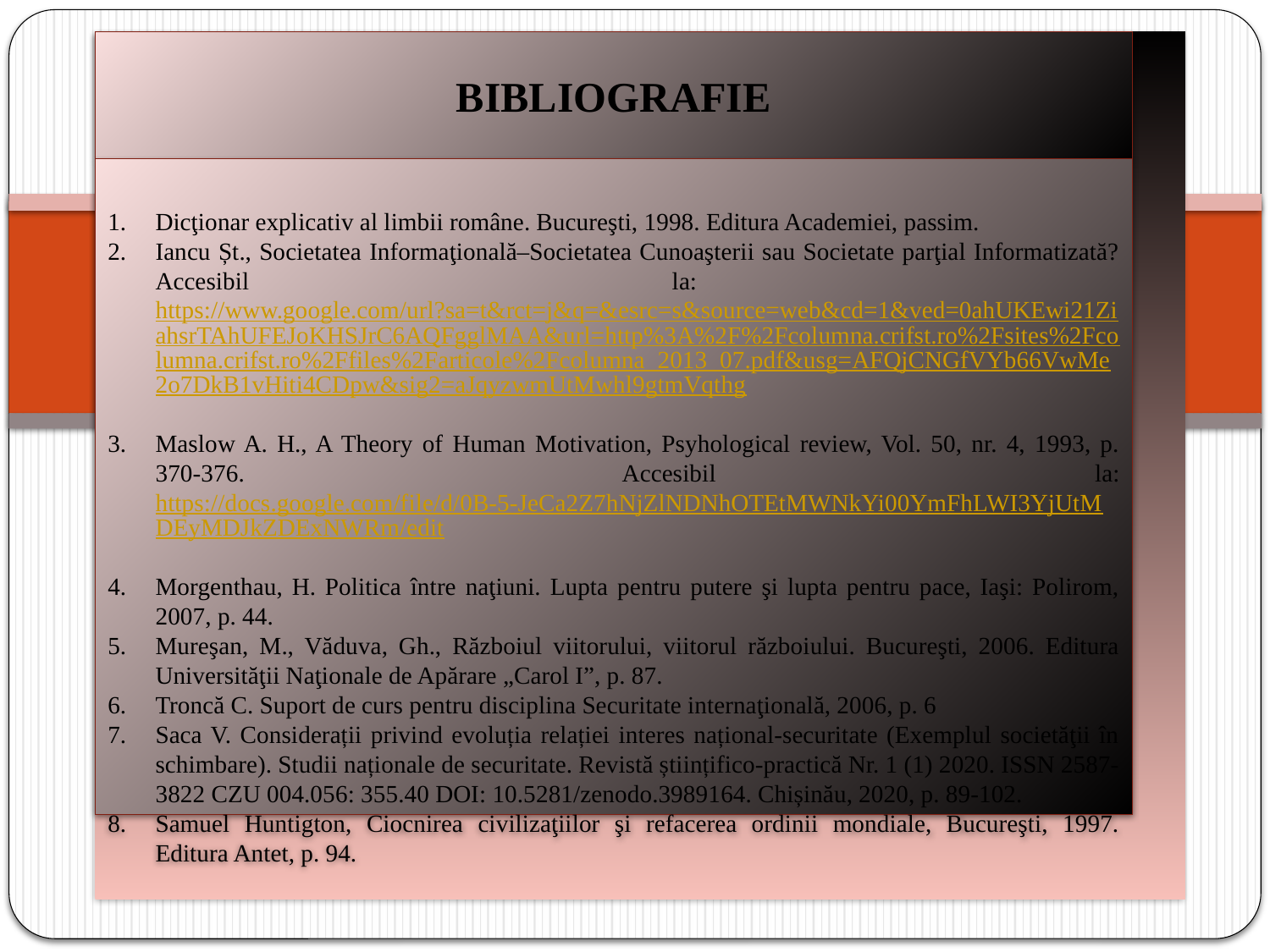

BIBLIOGRAFIE

Dicţionar explicativ al limbii române. Bucureşti, 1998. Editura Academiei, passim.
Iancu Șt., Societatea Informaţională–Societatea Cunoaşterii sau Societate parţial Informatizată? Accesibil la:  https://www.google.com/url?sa=t&rct=j&q=&esrc=s&source=web&cd=1&ved=0ahUKEwi21ZiahsrTAhUFEJoKHSJrC6AQFgglMAA&url=http%3A%2F%2Fcolumna.crifst.ro%2Fsites%2Fcolumna.crifst.ro%2Ffiles%2Farticole%2Fcolumna_2013_07.pdf&usg=AFQjCNGfVYb66VwMe2o7DkB1vHiti4CDpw&sig2=aJqyzwmUtMwhl9gtmVqthg
Maslow A. H., A Theory of Human Motivation, Psyhological review, Vol. 50, nr. 4, 1993, p. 370-376. Accesibil la: https://docs.google.com/file/d/0B-5-JeCa2Z7hNjZlNDNhOTEtMWNkYi00YmFhLWI3YjUtMDEyMDJkZDExNWRm/edit
Morgenthau, H. Politica între naţiuni. Lupta pentru putere şi lupta pentru pace, Iaşi: Polirom, 2007, p. 44.
Mureşan, M., Văduva, Gh., Războiul viitorului, viitorul războiului. Bucureşti, 2006. Editura Universităţii Naţionale de Apărare „Carol I”, p. 87.
Troncă C. Suport de curs pentru disciplina Securitate internaţională, 2006, p. 6
Saca V. Considerații privind evoluția relației interes național-securitate (Exemplul societăţii în schimbare). Studii naționale de securitate. Revistă științifico-practică Nr. 1 (1) 2020. ISSN 2587-3822 CZU 004.056: 355.40 DOI: 10.5281/zenodo.3989164. Chișinău, 2020, p. 89-102.
Samuel Huntigton, Ciocnirea civilizaţiilor şi refacerea ordinii mondiale, Bucureşti, 1997. Editura Antet, p. 94.